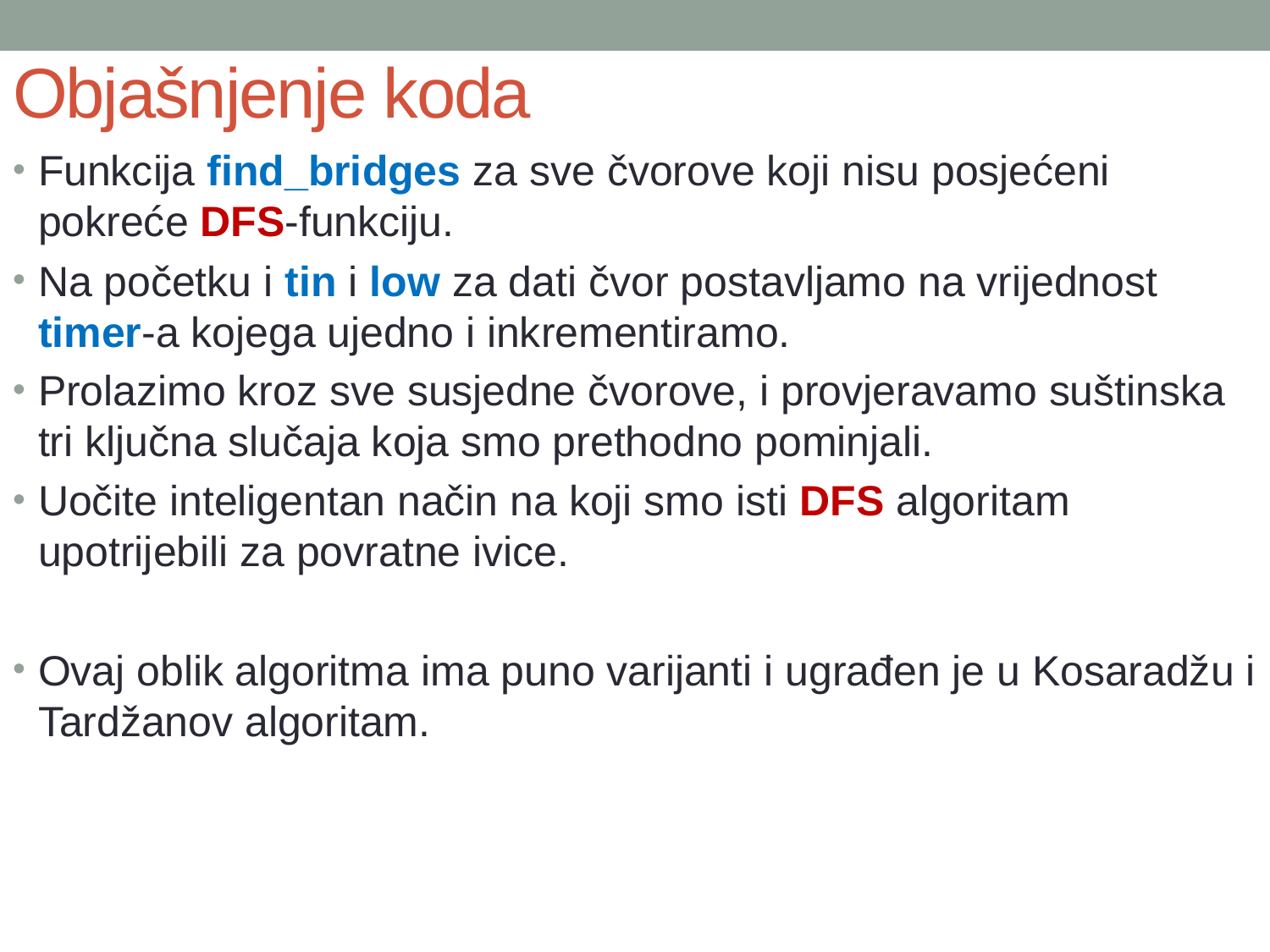

# Objašnjenje koda
Funkcija find_bridges za sve čvorove koji nisu posjećeni pokreće DFS-funkciju.
Na početku i tin i low za dati čvor postavljamo na vrijednost timer-a kojega ujedno i inkrementiramo.
Prolazimo kroz sve susjedne čvorove, i provjeravamo suštinska tri ključna slučaja koja smo prethodno pominjali.
Uočite inteligentan način na koji smo isti DFS algoritam upotrijebili za povratne ivice.

Ovaj oblik algoritma ima puno varijanti i ugrađen je u Kosaradžu i Tardžanov algoritam.